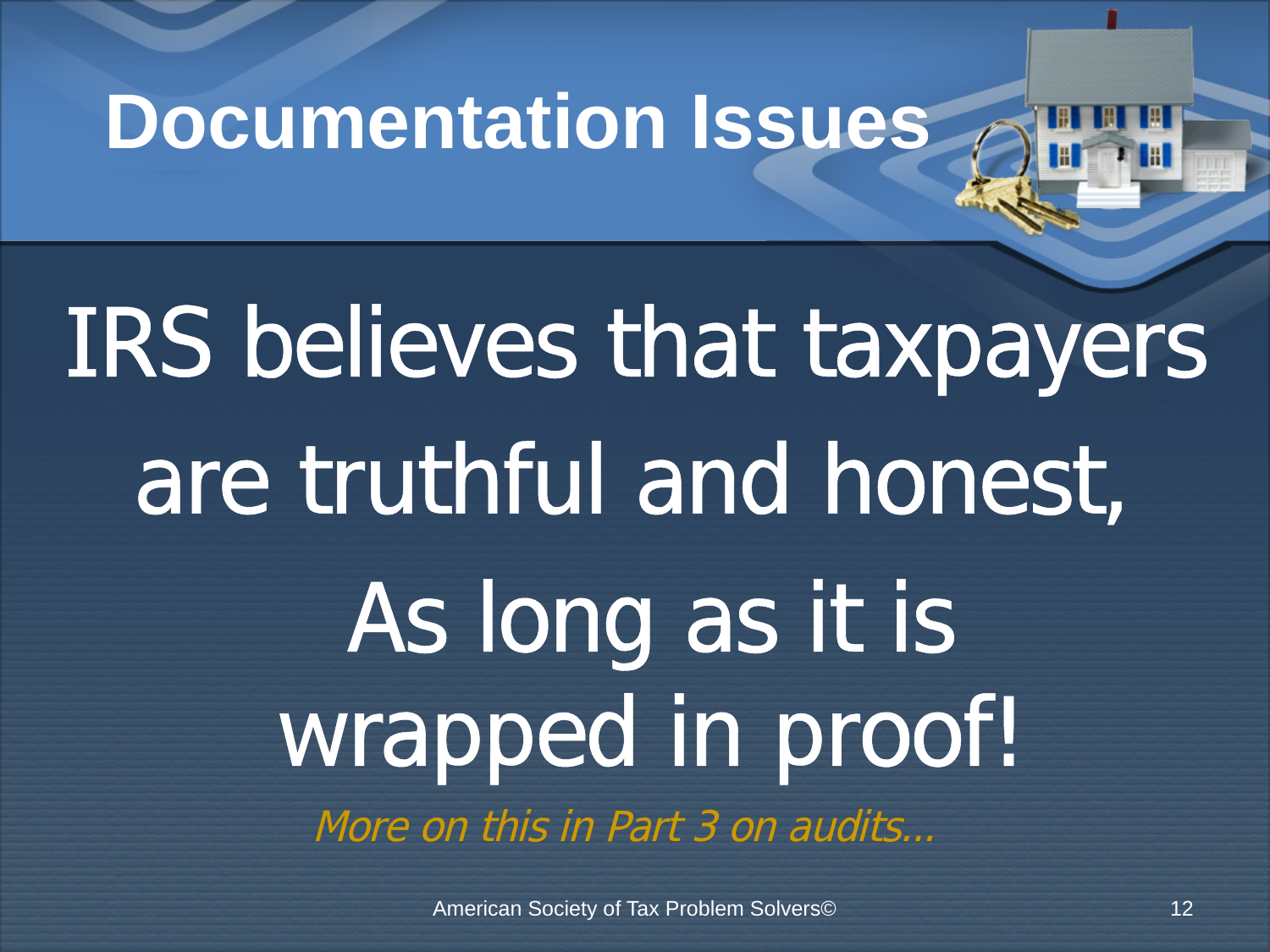

# Documentation Issues
IRS believes that taxpayers
are truthful and honest,
As long as it is
wrapped in proof!
More on this in Part 3 on audits…
American Society of Tax Problem Solvers©
12